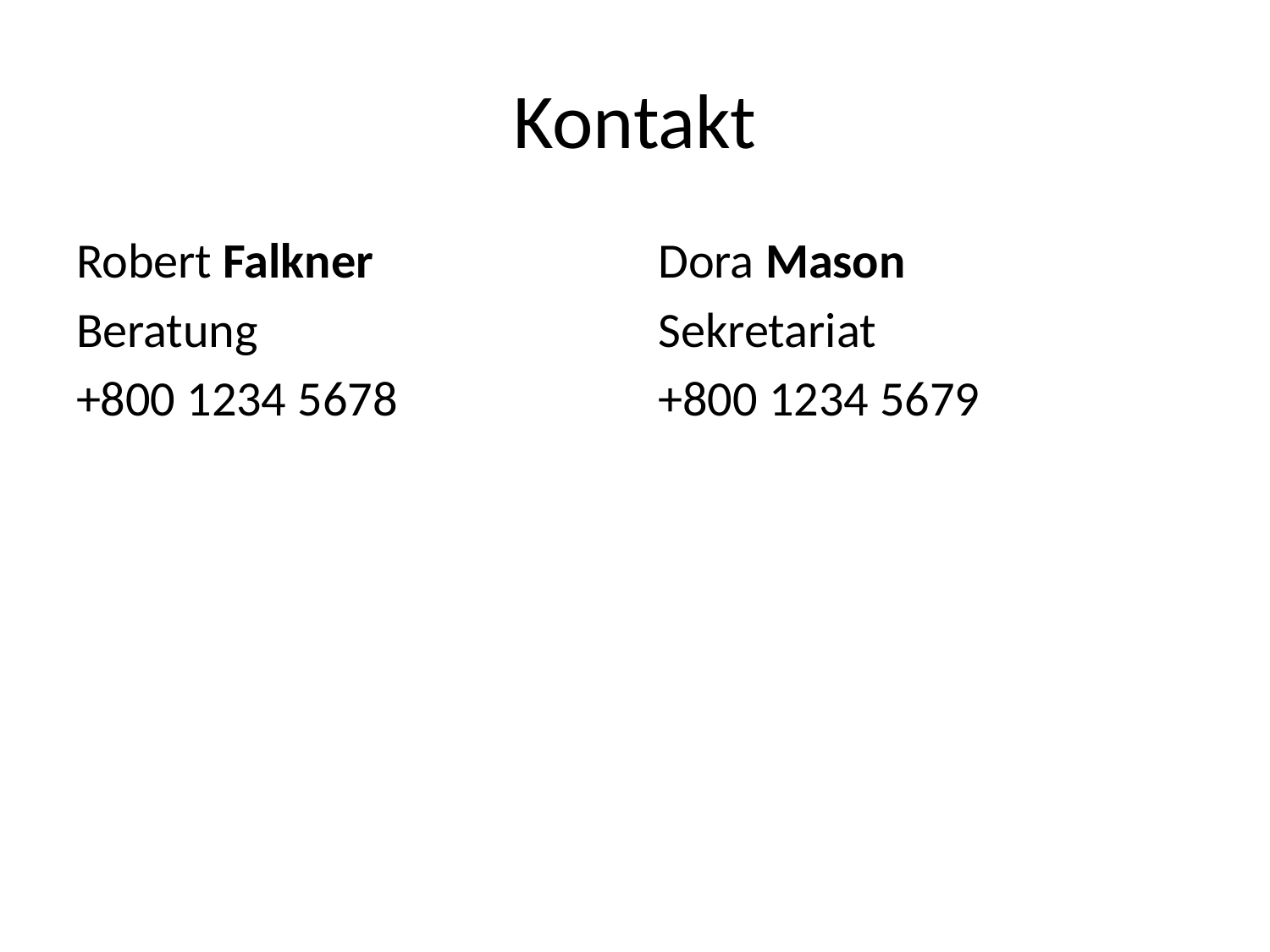

# Kontakt
Robert Falkner
Beratung
+800 1234 5678
Dora Mason
Sekretariat
+800 1234 5679